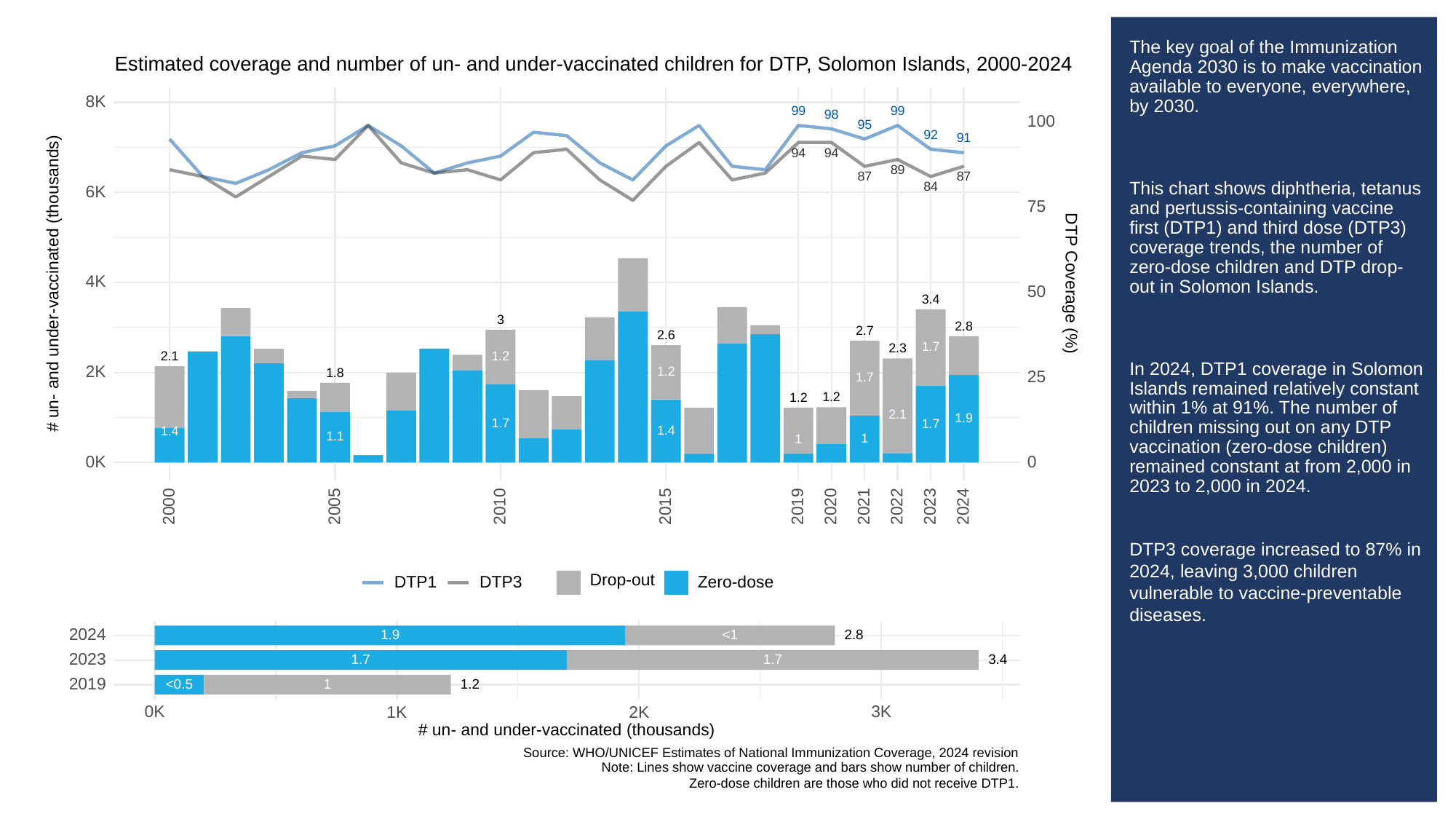

# The key goal of the Immunization Agenda 2030 is to make vaccination available to everyone, everywhere, by 2030.

This chart shows diphtheria, tetanus and pertussis-containing vaccine first (DTP1) and third dose (DTP3) coverage trends, the number of zero-dose children and DTP drop-out in Solomon Islands.

In 2024, DTP1 coverage in Solomon Islands remained relatively constant within 1% at 91%. The number of children missing out on any DTP vaccination (zero-dose children) remained constant at from 2,000 in 2023 to 2,000 in 2024.

DTP3 coverage increased to 87% in 2024, leaving 3,000 children vulnerable to vaccine-preventable diseases.

Estimated coverage and number of un- and under-vaccinated children for DTP, Solomon Islands, 2000-2024

8K

99
99
98
100
95

92
91

94
94
89
87
87
84
6K

75

# un- and under-vaccinated (thousands)
DTP Coverage (%)
4K

50
3.4

3

2.8

2.7

2.6

1.7

2.3

2.1
1.2

2K
1.2
1.8

25

1.7

1.2
1.2

2.1

1.9

1.7
1.7
1.4
1.4

1.1
1
1

0K
0

2023
2000
2005
2010
2015
2019
2020
2021
2022
2024

Drop-out
DTP3
Zero-dose
DTP1

2024
1.9
2.8
<1

2023
3.4
1.7
1.7

2019
<0.5
1
1.2

3K
0K
1K
2K
# un- and under-vaccinated (thousands)
Source: WHO/UNICEF Estimates of National Immunization Coverage, 2024 revision
Note: Lines show vaccine coverage and bars show number of children.
Zero-dose children are those who did not receive DTP1.